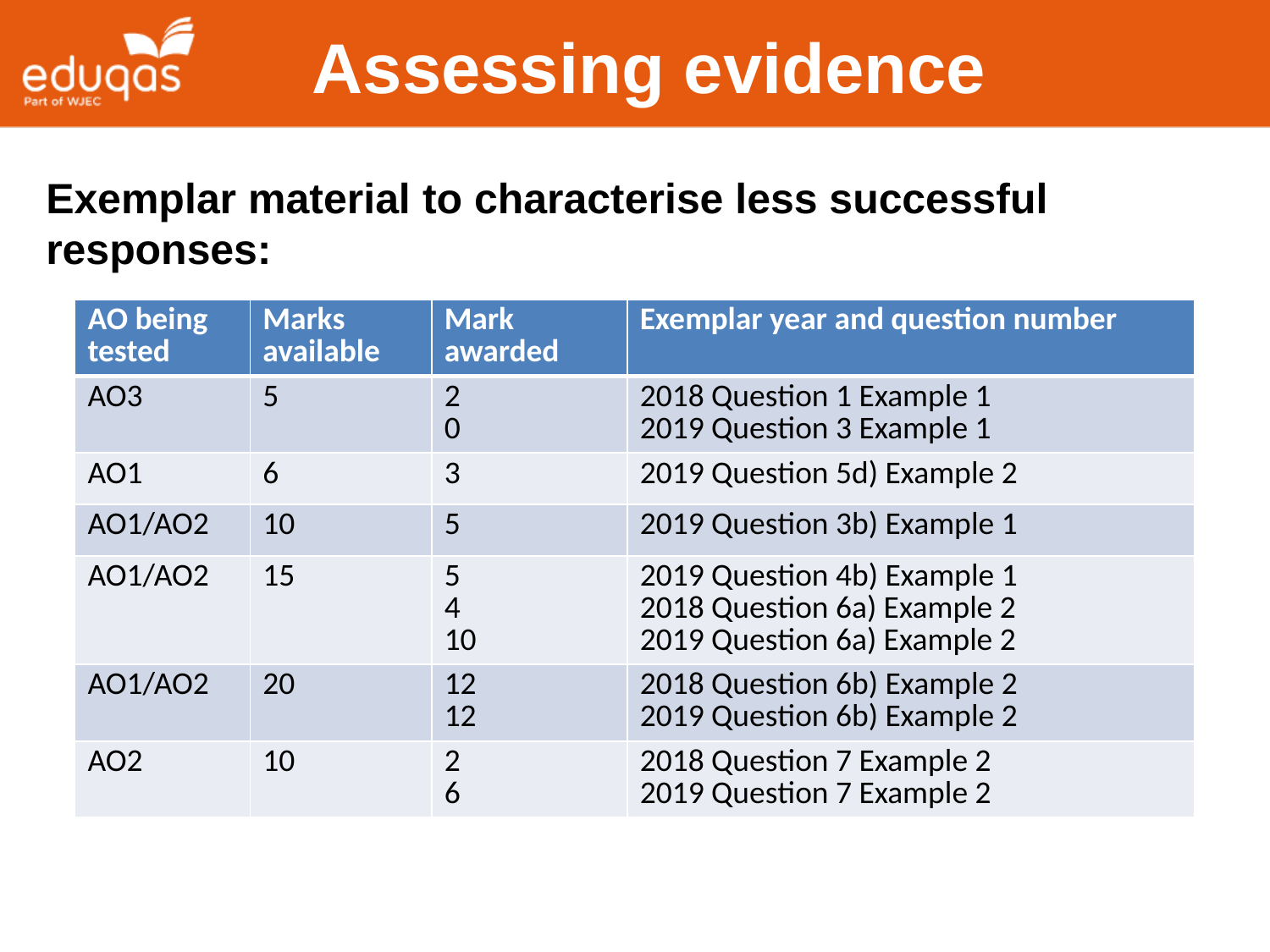

Assessing evidence
Exemplar material to characterise less successful responses:

| AO being tested | Marks available | Mark awarded | Exemplar year and question number |
| --- | --- | --- | --- |
| AO3 | 5 | 2 0 | 2018 Question 1 Example 1 2019 Question 3 Example 1 |
| AO1 | 6 | 3 | 2019 Question 5d) Example 2 |
| AO1/AO2 | 10 | 5 | 2019 Question 3b) Example 1 |
| AO1/AO2 | 15 | 5 4 10 | 2019 Question 4b) Example 1 2018 Question 6a) Example 2 2019 Question 6a) Example 2 |
| AO1/AO2 | 20 | 12 12 | 2018 Question 6b) Example 2 2019 Question 6b) Example 2 |
| AO2 | 10 | 2 6 | 2018 Question 7 Example 2 2019 Question 7 Example 2 |